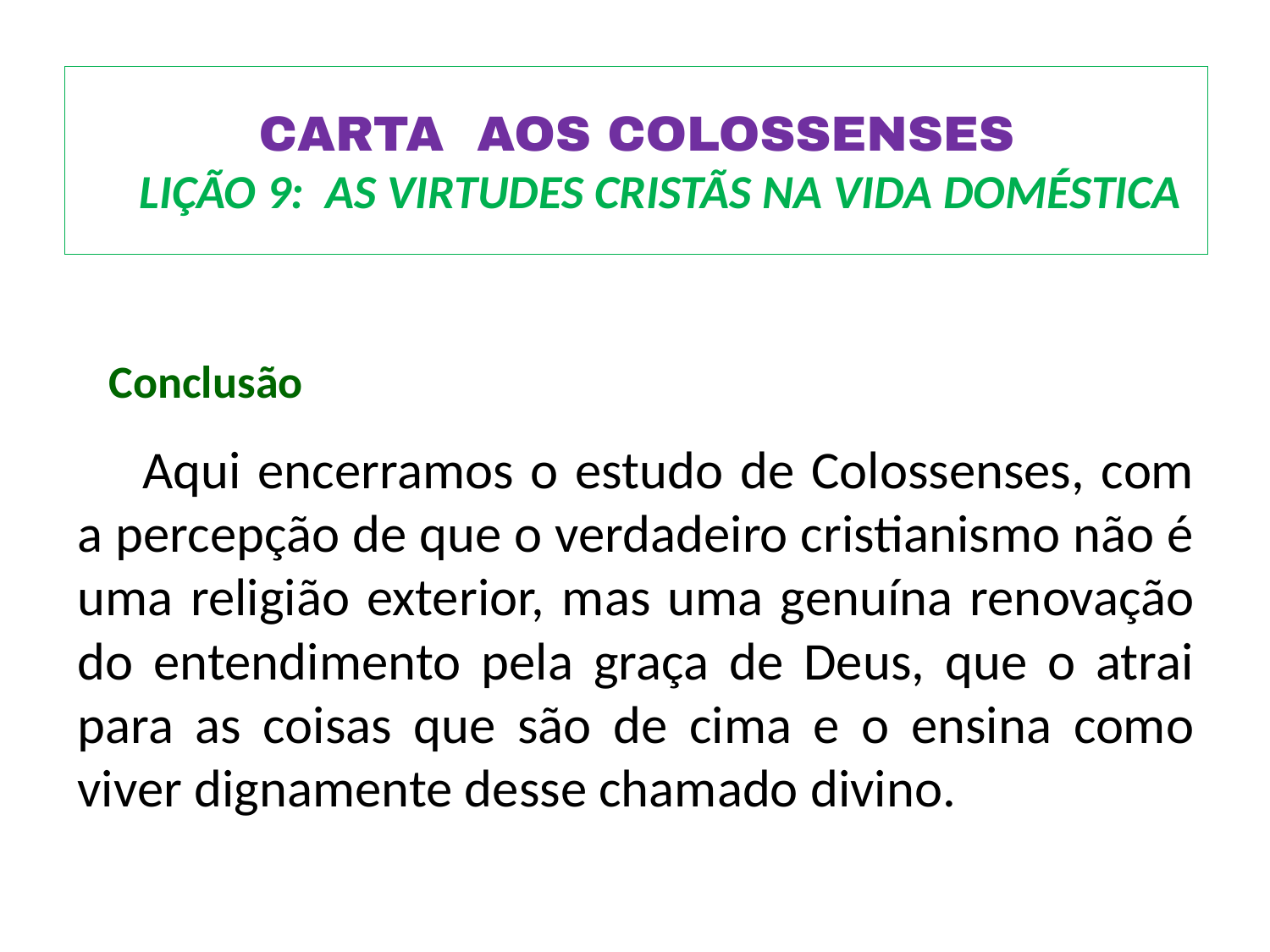

# CARTA  AOS COLOSSENSES LIÇÃO 9:  AS VIRTUDES CRISTÃS NA VIDA DOMÉSTICA
   Conclusão

	Aqui encerramos o estudo de Colossenses, com a percepção de que o verdadeiro cristianismo não é uma religião exterior, mas uma genuína renovação do entendimento pela graça de Deus, que o atrai para as coisas que são de cima e o ensina como viver dignamente desse chamado divino.